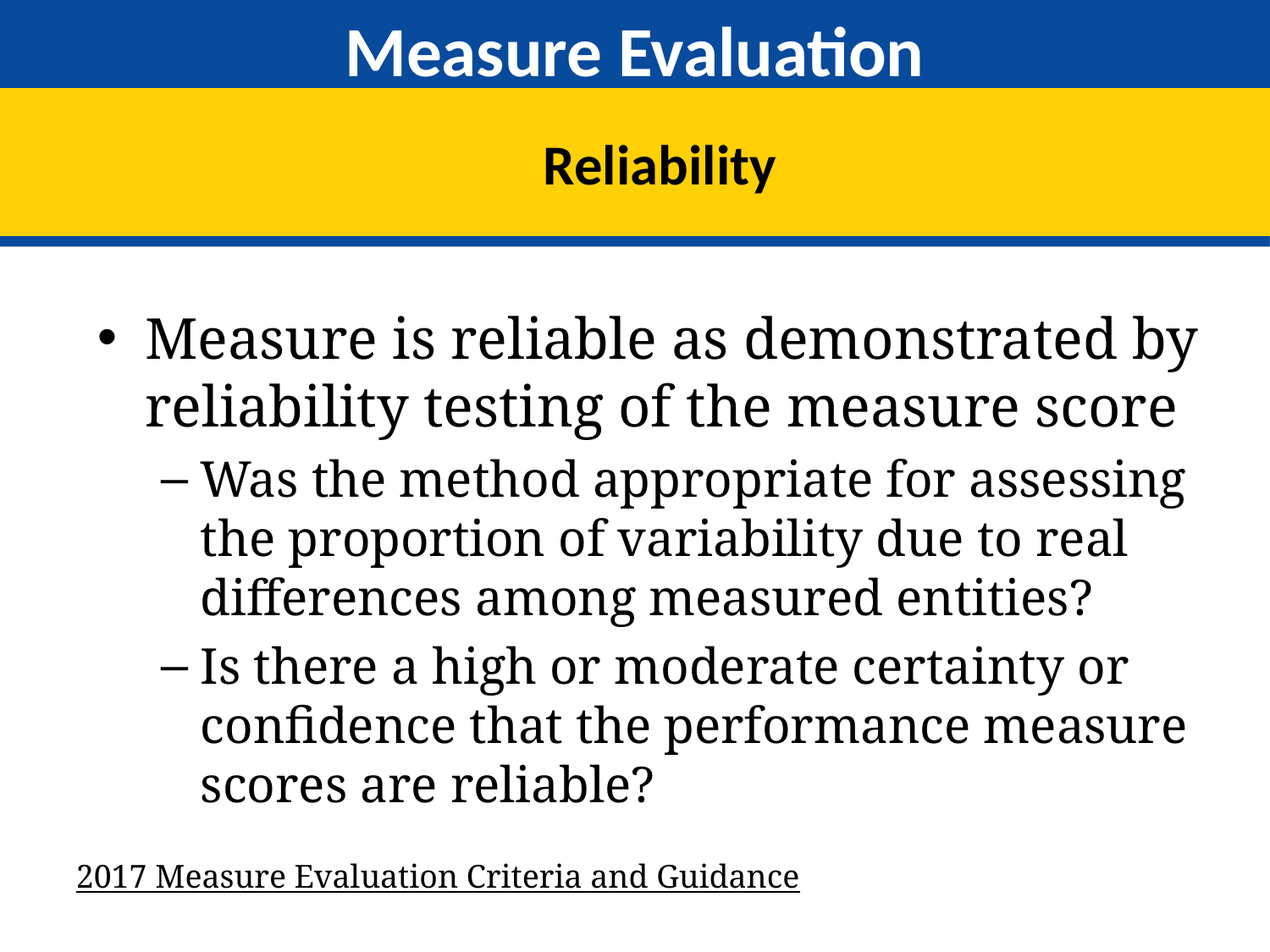

# Measure Evaluation
Reliability
Measure is reliable as demonstrated by reliability testing of the measure score
Was the method appropriate for assessing the proportion of variability due to real differences among measured entities?
Is there a high or moderate certainty or confidence that the performance measure scores are reliable?
2017 Measure Evaluation Criteria and Guidance